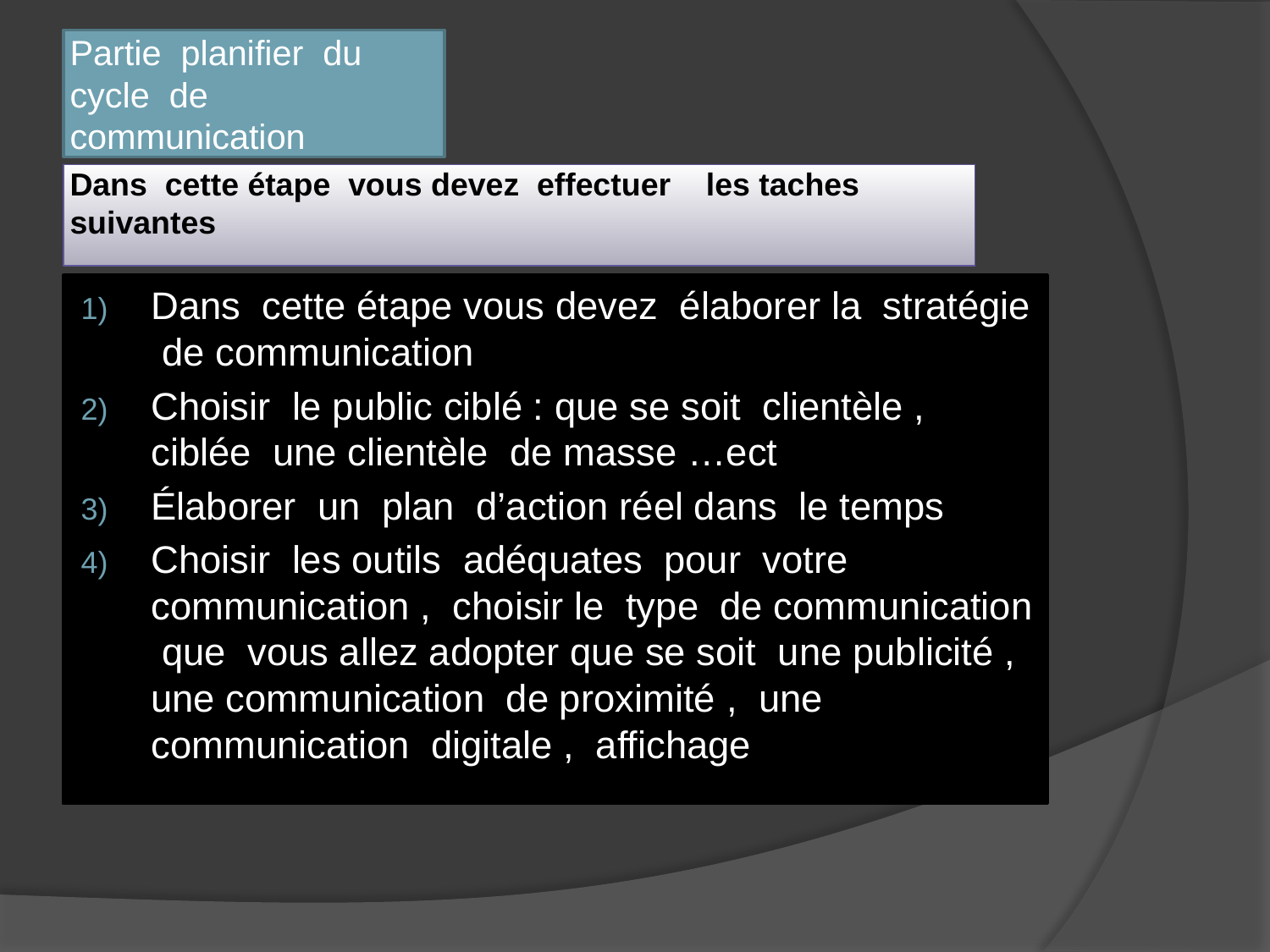

Partie  planifier  du cycle  de communication
# Dans  cette étape  vous devez  effectuer    les taches suivantes
Dans  cette étape vous devez  élaborer la  stratégie  de communication
Choisir  le public ciblé : que se soit  clientèle ,  ciblée  une clientèle  de masse …ect
Élaborer  un  plan  d’action réel dans  le temps
Choisir  les outils  adéquates  pour  votre  communication ,  choisir le  type  de communication  que  vous allez adopter que se soit  une publicité , une communication  de proximité ,  une  communication  digitale ,  affichage